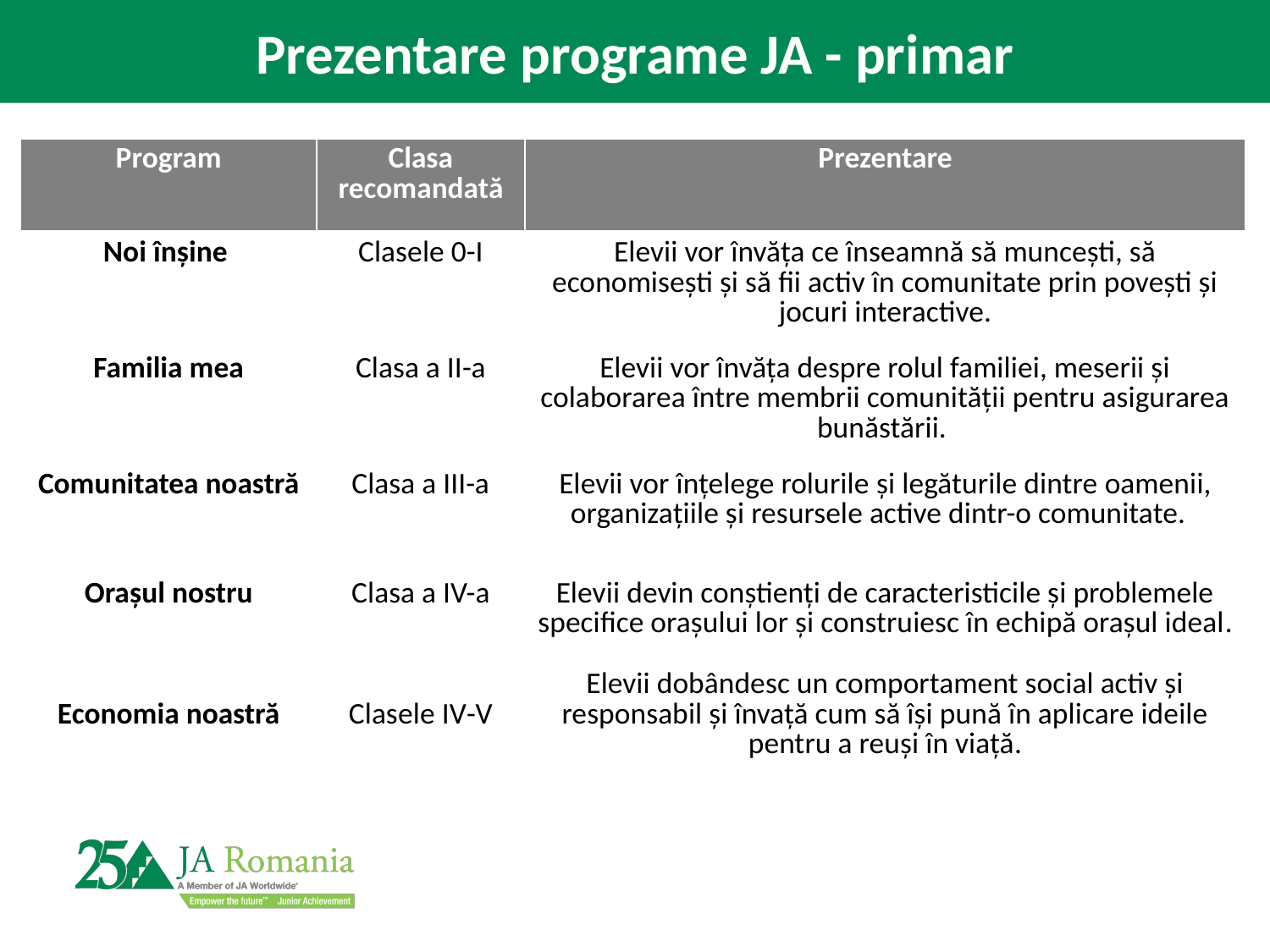

Prezentare programe JA - primar
| Program | Clasa recomandată | Prezentare |
| --- | --- | --- |
| Noi înșine | Clasele 0-I | Elevii vor învăța ce înseamnă să muncești, să economisești și să fii activ în comunitate prin povești și jocuri interactive. |
| Familia mea | Clasa a II-a | Elevii vor învăța despre rolul familiei, meserii și colaborarea între membrii comunității pentru asigurarea bunăstării. |
| Comunitatea noastră | Clasa a III-a | Elevii vor înțelege rolurile și legăturile dintre oamenii, organizațiile și resursele active dintr-o comunitate. |
| Orașul nostru Economia noastră | Clasa a IV-a Clasele IV-V | Elevii devin conștienți de caracteristicile și problemele specifice orașului lor și construiesc în echipă orașul ideal. Elevii dobândesc un comportament social activ și responsabil și învață cum să își pună în aplicare ideile pentru a reuși în viață. |